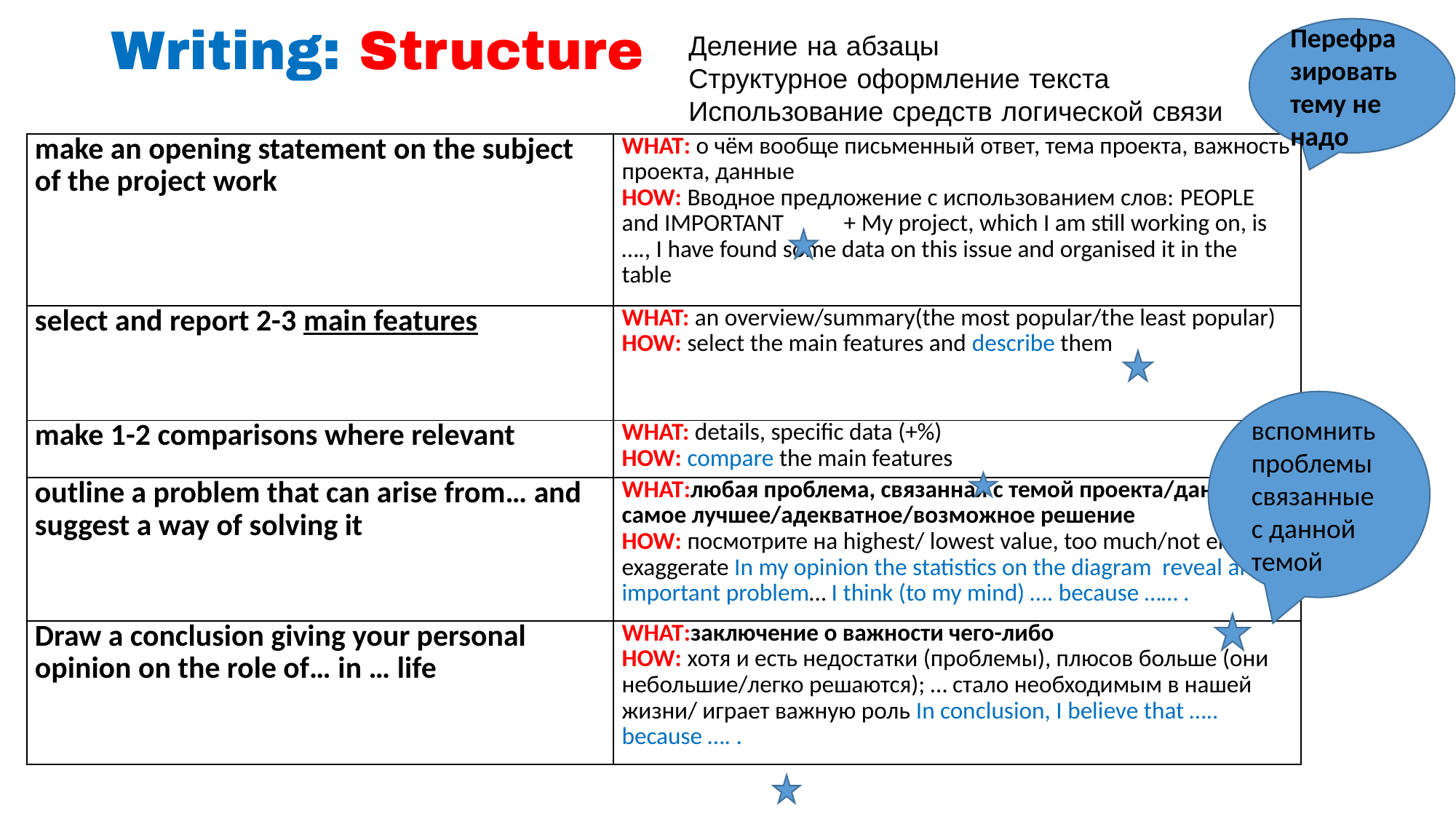

# Writing: Structure
Перефра зировать тему не надо
Деление на абзацы
Структурное оформление текста
Использование средств логической связи
| make an opening statement on the subject of the project work | WHAT: о чём вообще письменный ответ, тема проекта, важность проекта, данные HOW: Вводное предложение с использованием слов: PEOPLE and IMPORTANT + My project, which I am still working on, is …., I have found some data on this issue and organised it in the table |
| --- | --- |
| select and report 2-3 main features | WHAT: an overview/summary(the most popular/the least popular) HOW: select the main features and describe them |
| make 1-2 comparisons where relevant | WHAT: details, specific data (+%) HOW: compare the main features |
| outline a problem that can arise from… and suggest a way of solving it | WHAT:любая проблема, связанная с темой проекта/данными + самое лучшее/адекватное/возможное решение HOW: посмотрите на highest/ lowest value, too much/not enough; exaggerate In my opinion the statistics on the diagram reveal an important problem… I think (to my mind) …. because …… . |
| Draw a conclusion giving your personal opinion on the role of… in … life | WHAT:заключение о важности чего-либо HOW: хотя и есть недостатки (проблемы), плюсов больше (они небольшие/легко решаются); … стало необходимым в нашей жизни/ играет важную роль In conclusion, I believe that ….. because …. . |

вспомнить проблемы связанные с данной темой